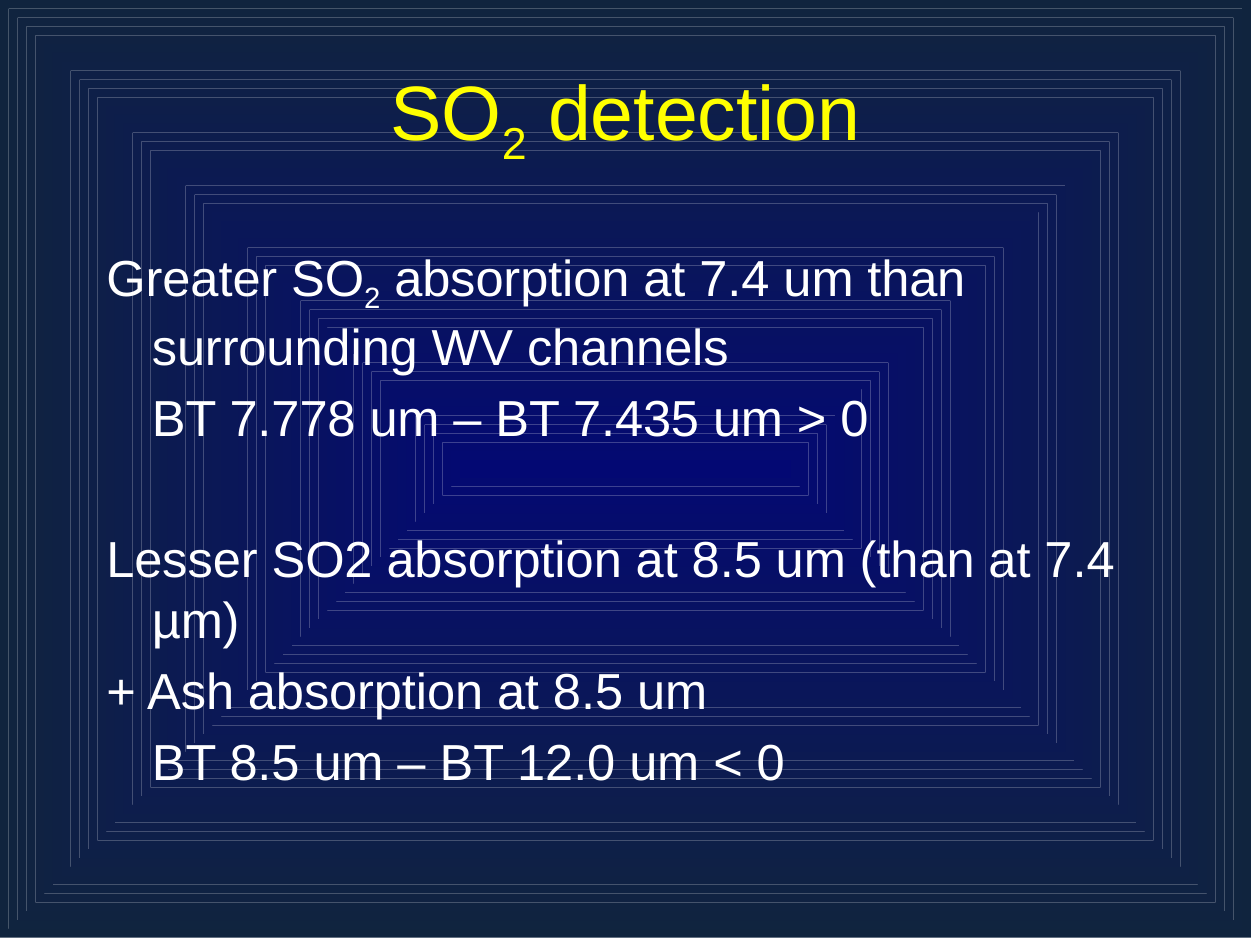

# SO2 detection
Greater SO2 absorption at 7.4 um than surrounding WV channels
	BT 7.778 um – BT 7.435 um > 0

Lesser SO2 absorption at 8.5 um (than at 7.4 µm)
+ Ash absorption at 8.5 um
	BT 8.5 um – BT 12.0 um < 0